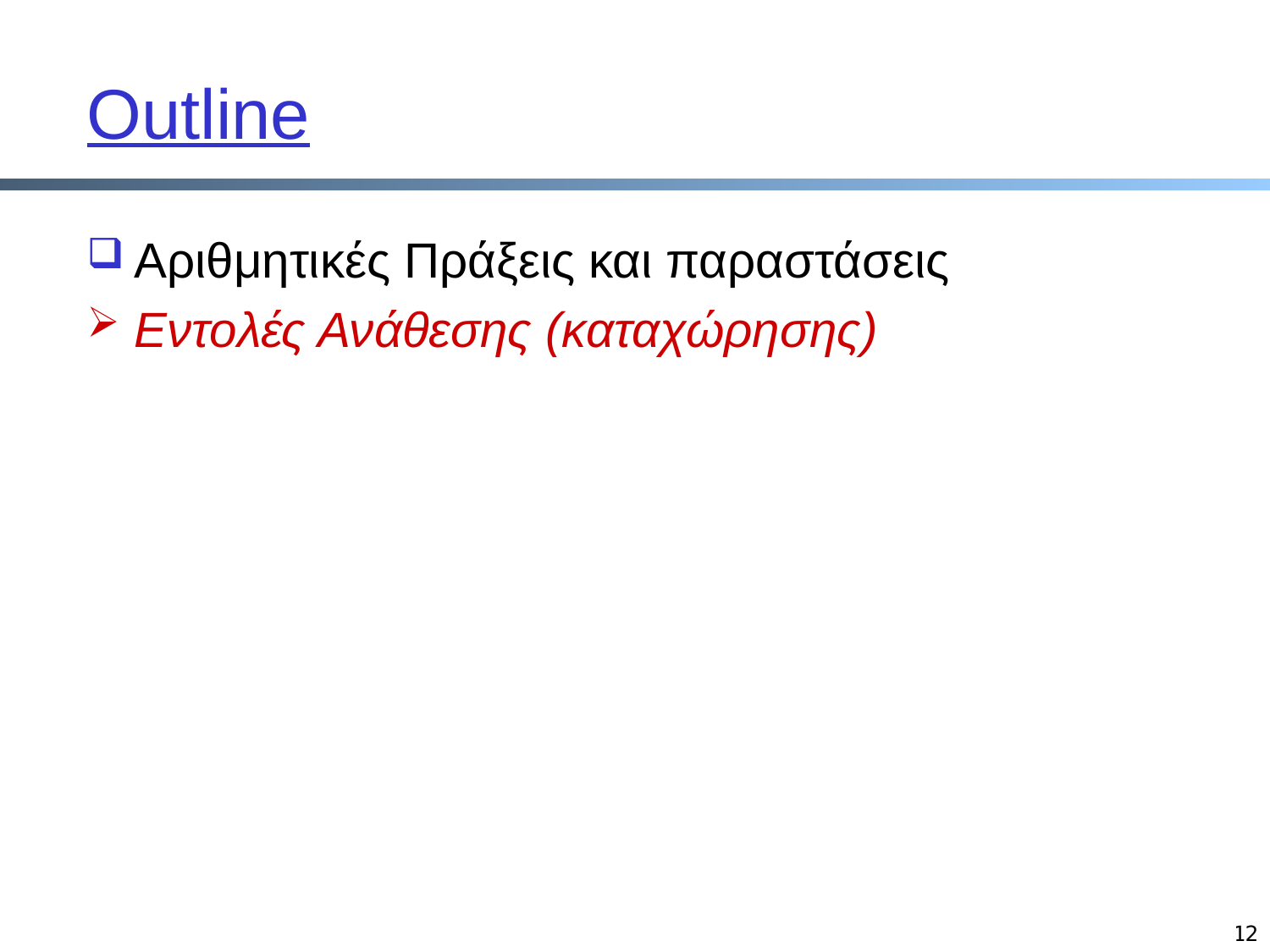

Outline
Αριθμητικές Πράξεις και παραστάσεις
Εντολές Ανάθεσης (καταχώρησης)
12